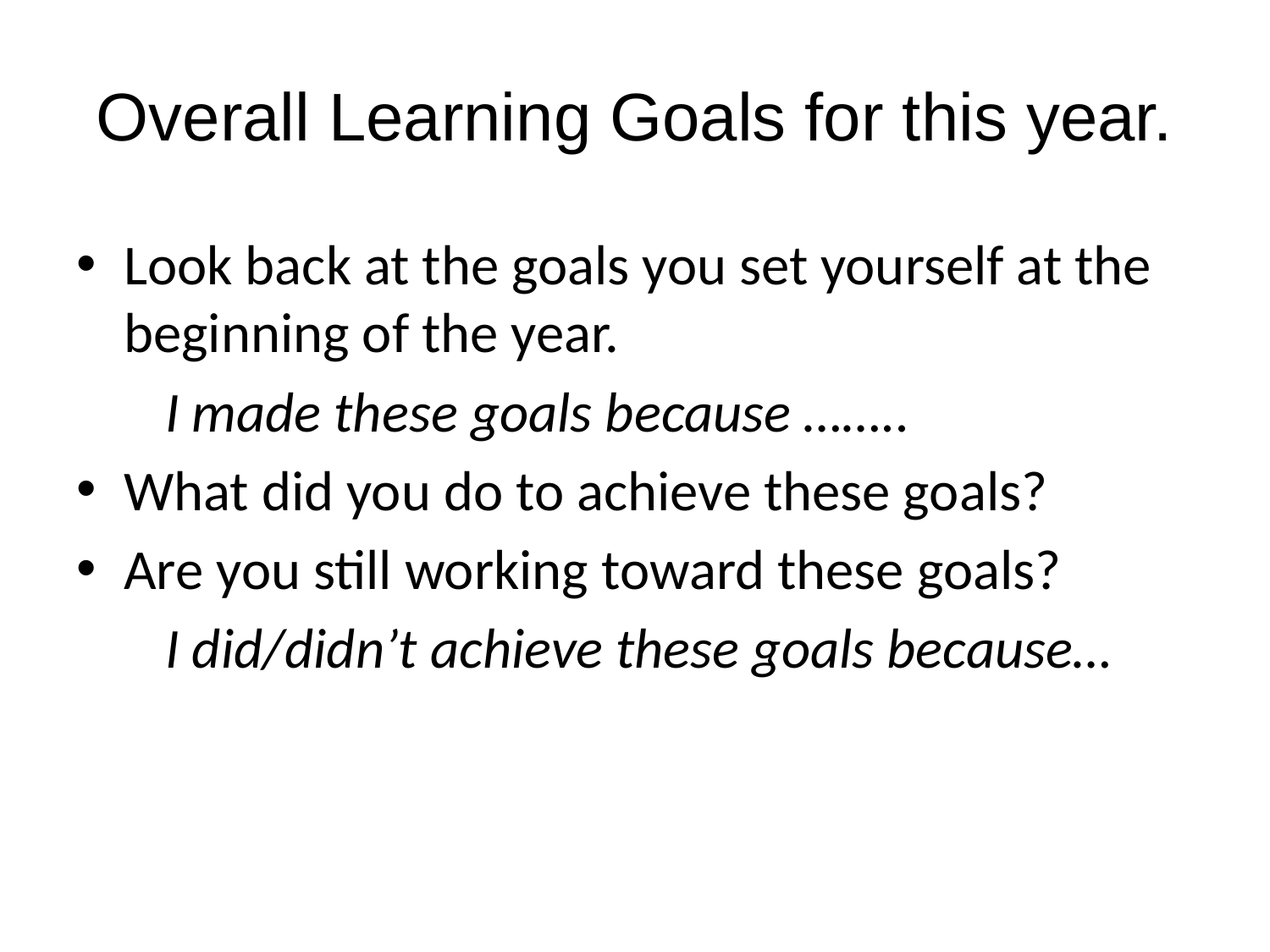

# Overall Learning Goals for this year.
Look back at the goals you set yourself at the beginning of the year.
       I made these goals because ……..
What did you do to achieve these goals?
Are you still working toward these goals?
       I did/didn’t achieve these goals because…